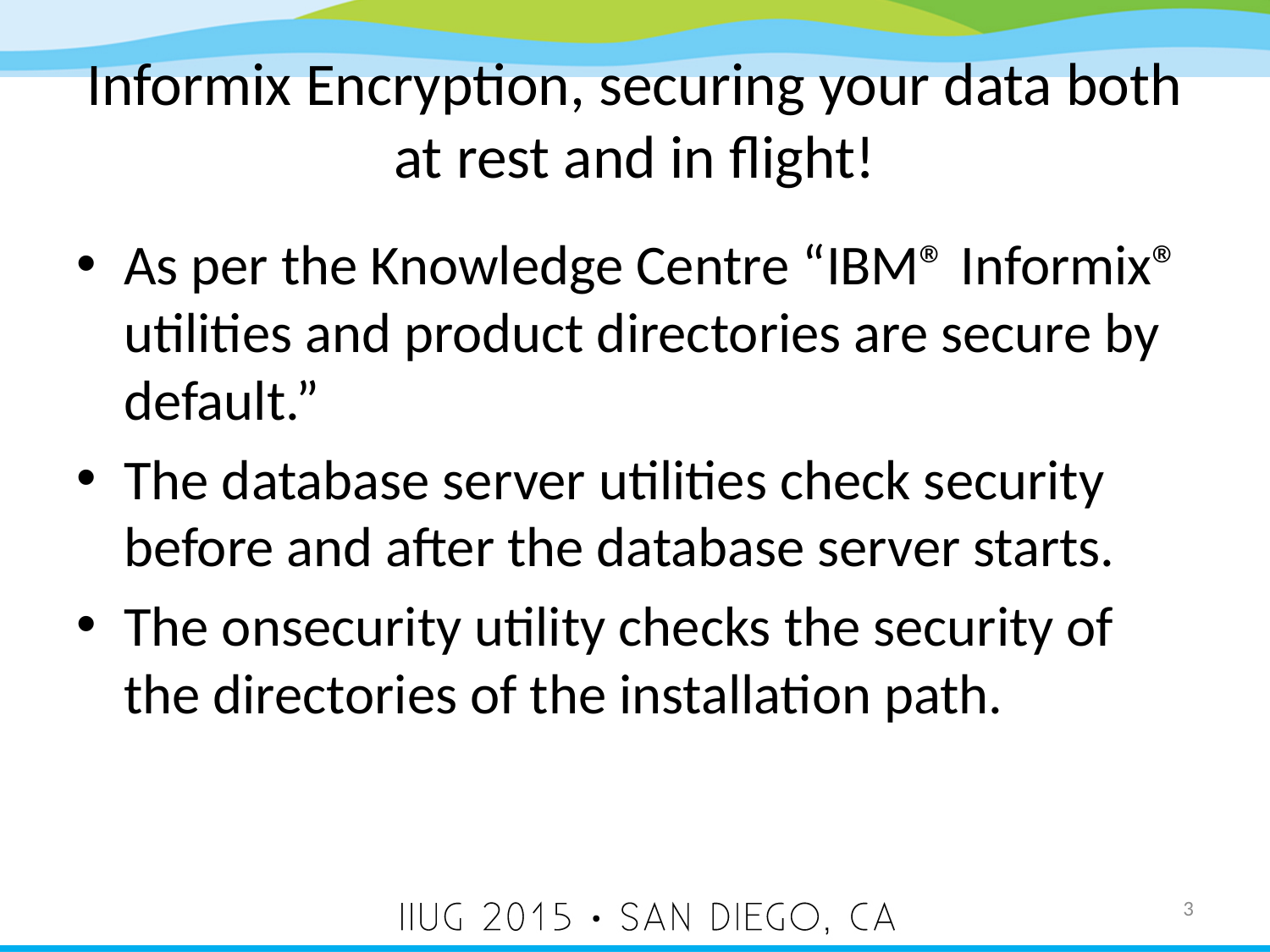

# Informix Encryption, securing your data both at rest and in flight!
As per the Knowledge Centre “IBM® Informix® utilities and product directories are secure by default.”
The database server utilities check security before and after the database server starts.
The onsecurity utility checks the security of the directories of the installation path.
3